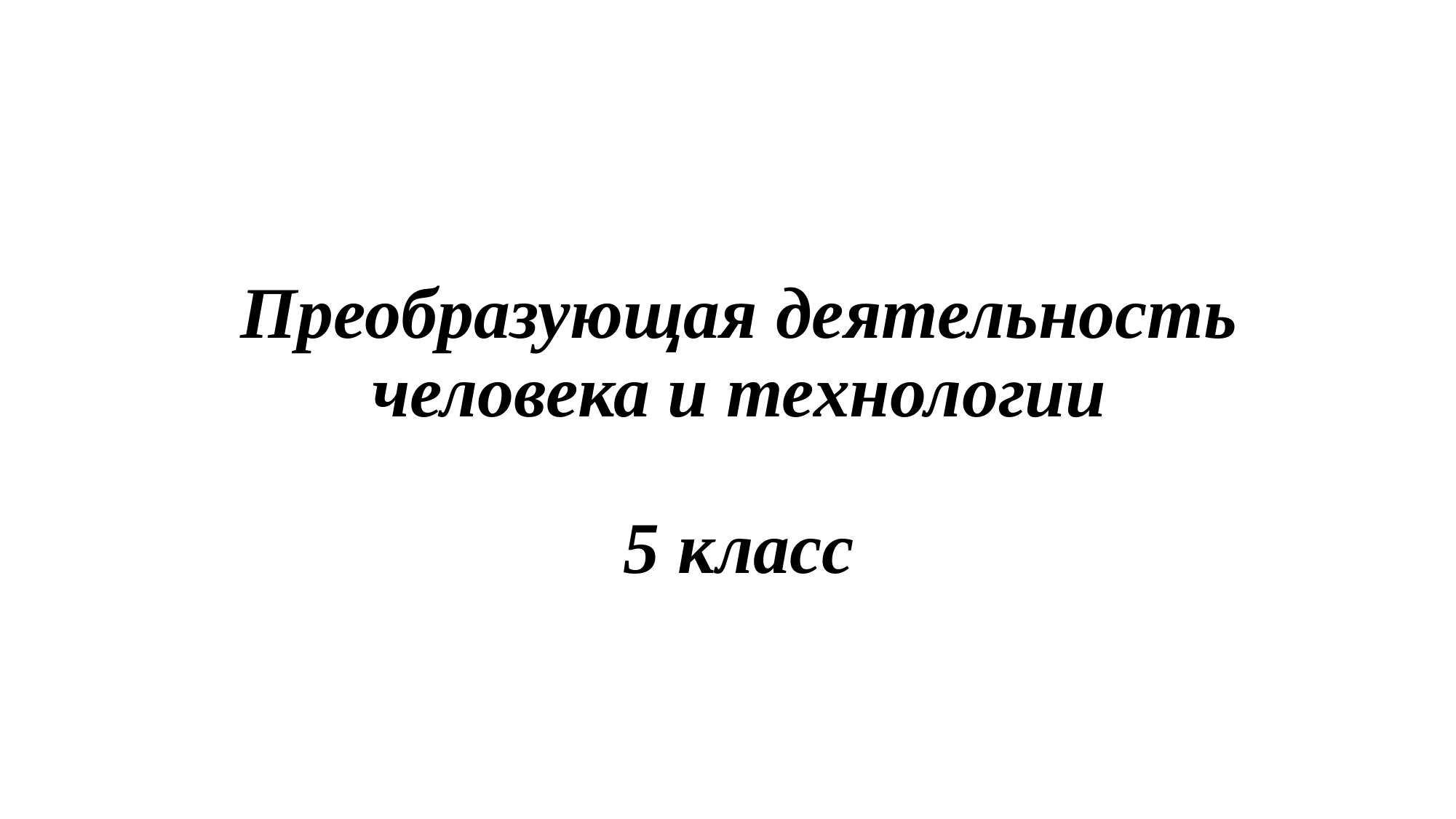

# Преобразующая деятельность человека и технологии 5 класс